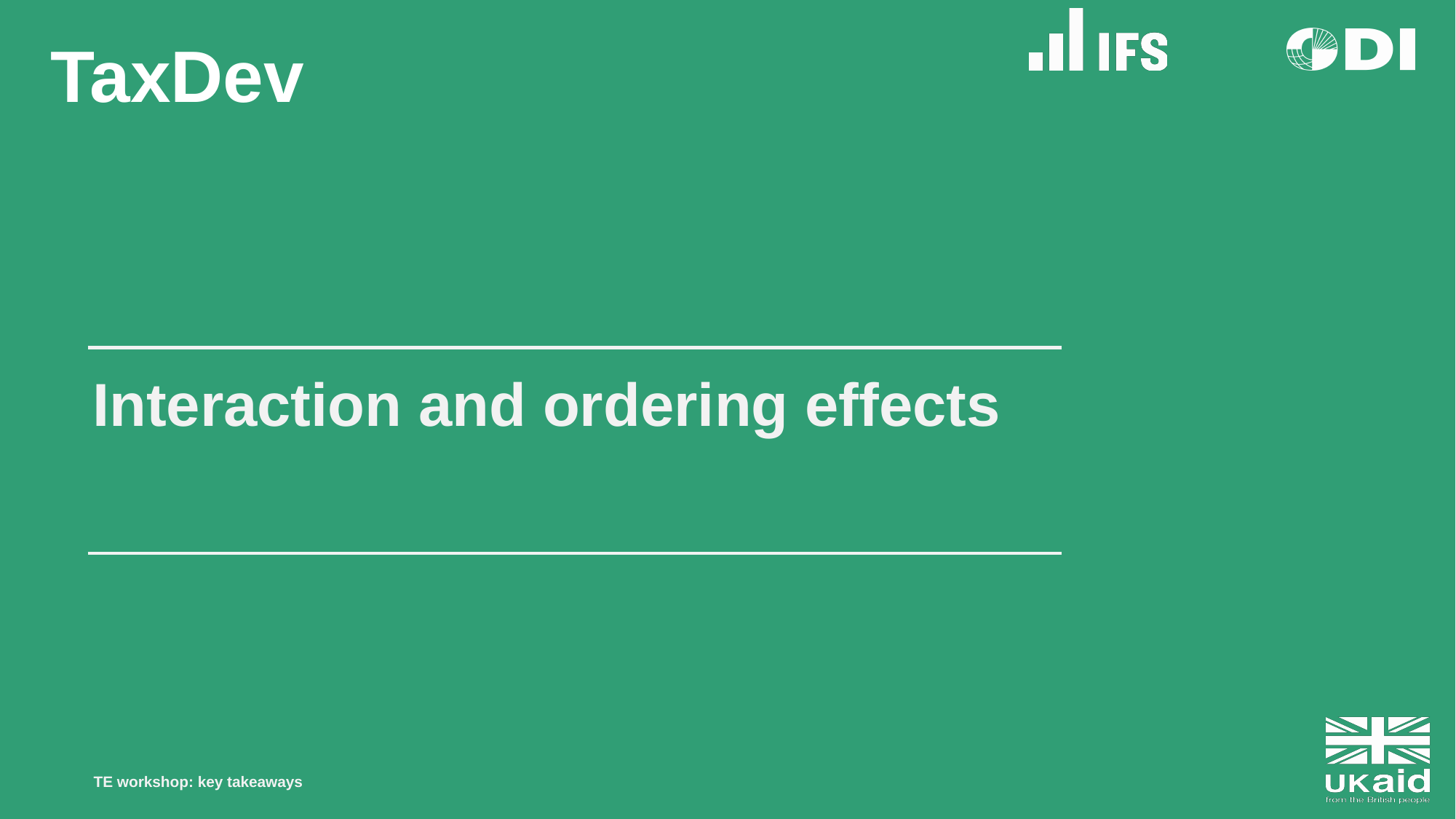

# Interaction and ordering effects
TE workshop: key takeaways